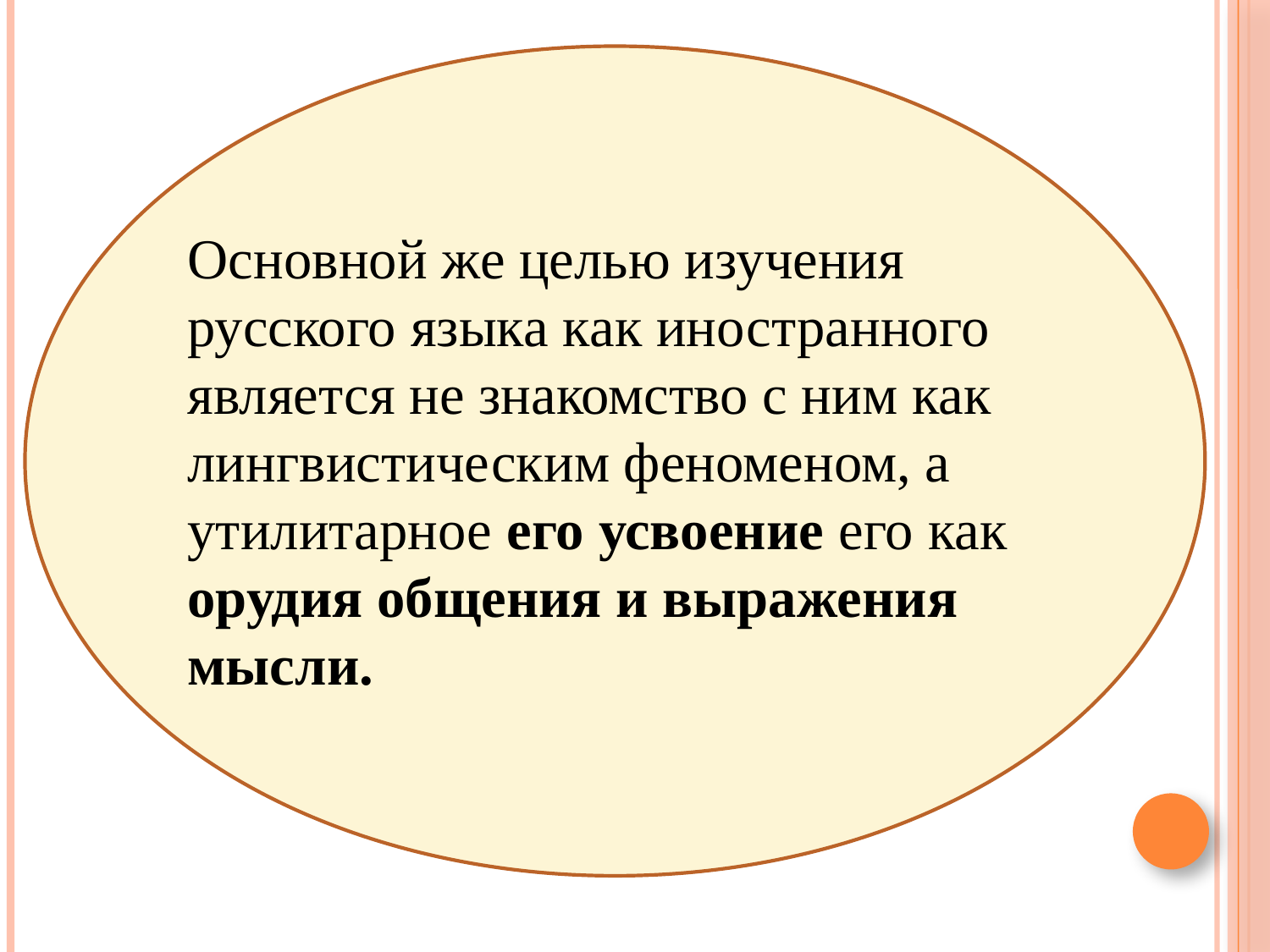

Основной же целью изучения русского языка как иностранного является не знакомство с ним как лингвистическим феноменом, а утилитарное его усвоение его как орудия общения и выражения мысли.